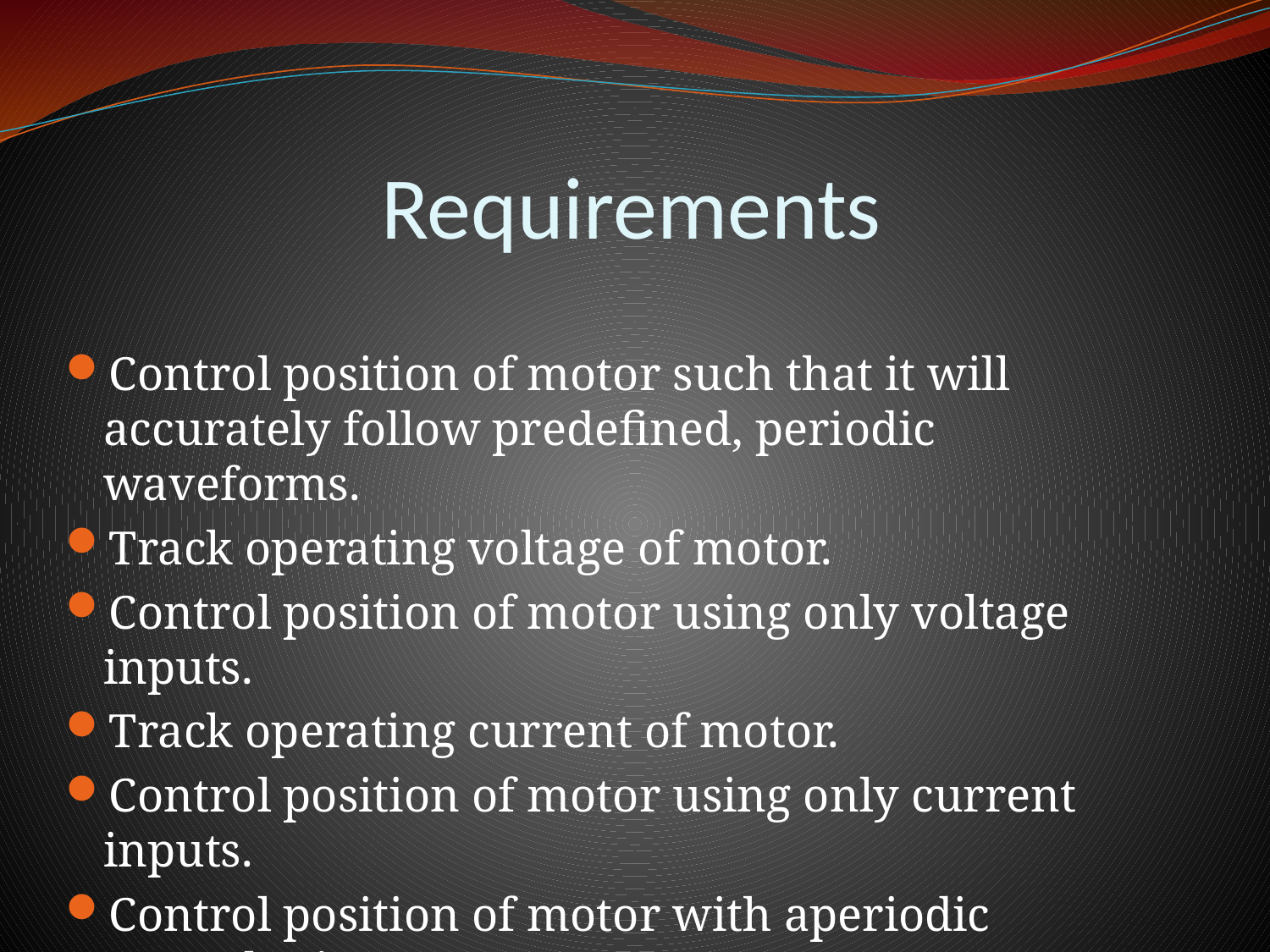

Requirements
Control position of motor such that it will accurately follow predefined, periodic waveforms.
Track operating voltage of motor.
Control position of motor using only voltage inputs.
Track operating current of motor.
Control position of motor using only current inputs.
Control position of motor with aperiodic perturbations.